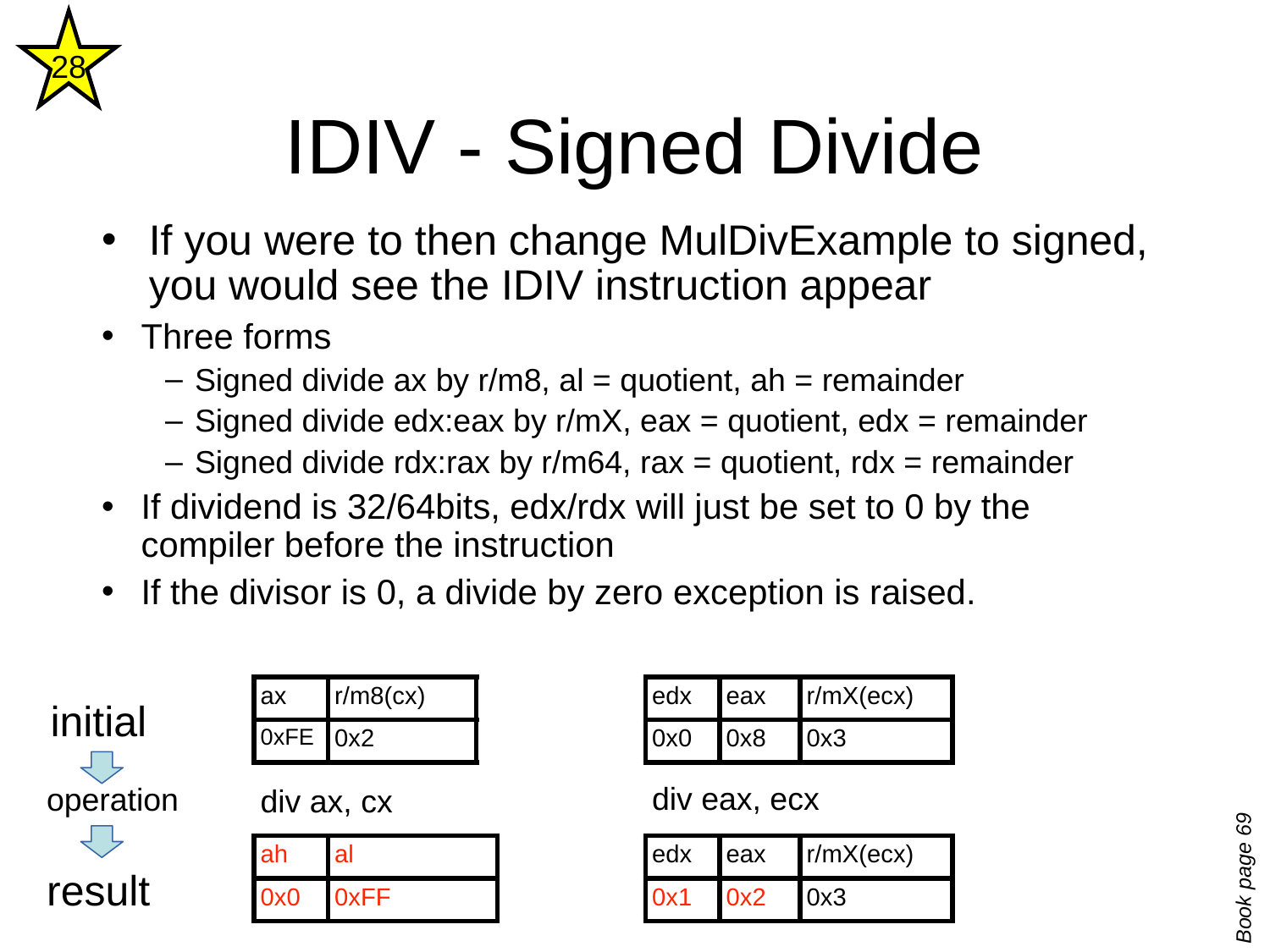

28
IDIV - Signed Divide
If you were to then change MulDivExample to signed, you would see the IDIV instruction appear
Three forms
Signed divide ax by r/m8, al = quotient, ah = remainder
Signed divide edx:eax by r/mX, eax = quotient, edx = remainder
Signed divide rdx:rax by r/m64, rax = quotient, rdx = remainder
If dividend is 32/64bits, edx/rdx will just be set to 0 by the compiler before the instruction
If the divisor is 0, a divide by zero exception is raised.
| ax | r/m8(cx) |
| --- | --- |
| 0xFE | 0x2 |
| edx | eax | r/mX(ecx) |
| --- | --- | --- |
| 0x0 | 0x8 | 0x3 |
initial

div eax, ecx
operation
div ax, cx

| ah | al |
| --- | --- |
| 0x0 | 0xFF |
| edx | eax | r/mX(ecx) |
| --- | --- | --- |
| 0x1 | 0x2 | 0x3 |
result
Book page 69